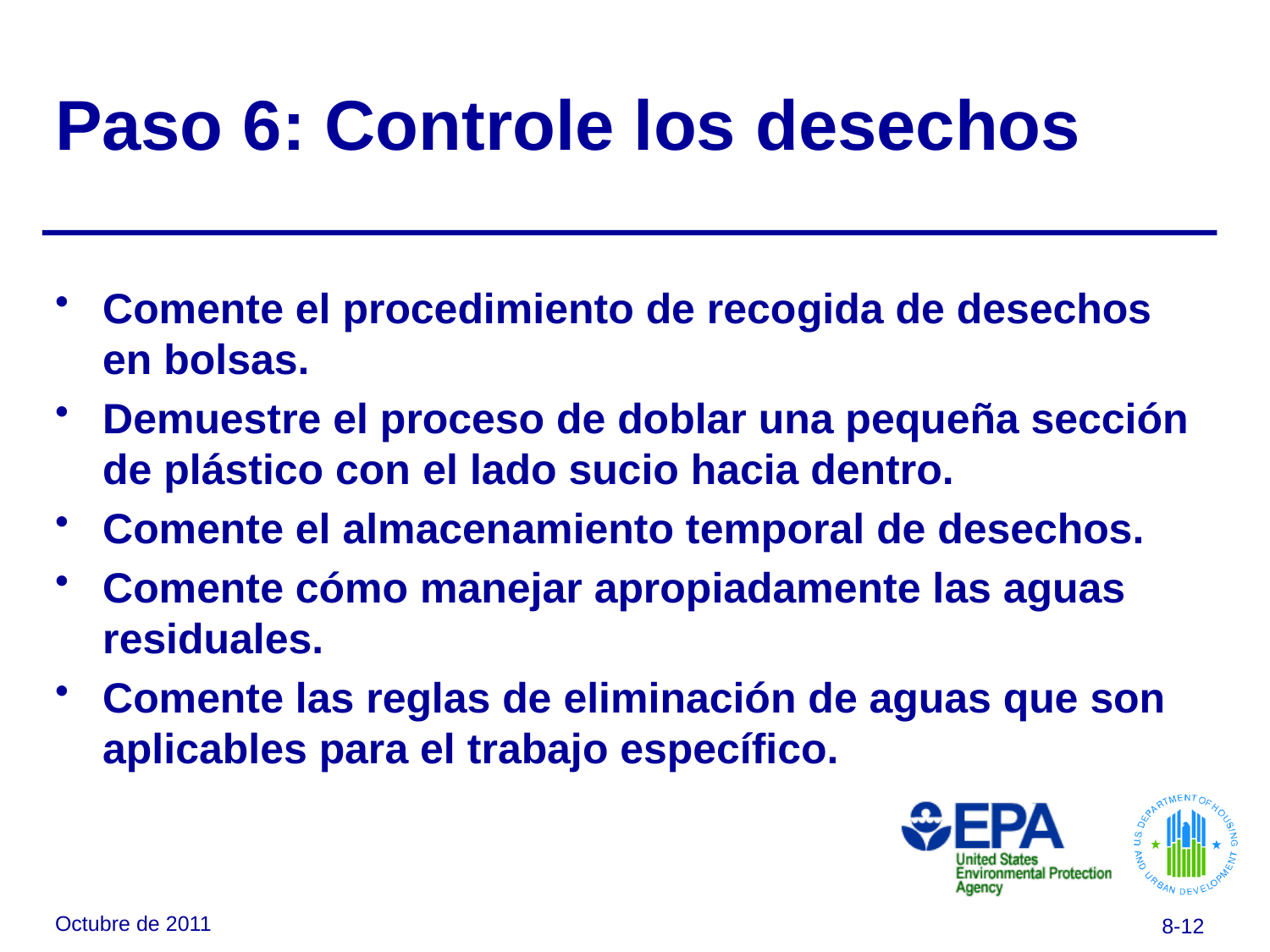

# Paso 6: Controle los desechos
Comente el procedimiento de recogida de desechos en bolsas.
Demuestre el proceso de doblar una pequeña sección de plástico con el lado sucio hacia dentro.
Comente el almacenamiento temporal de desechos.
Comente cómo manejar apropiadamente las aguas residuales.
Comente las reglas de eliminación de aguas que son aplicables para el trabajo específico.
Octubre de 2011
8-12